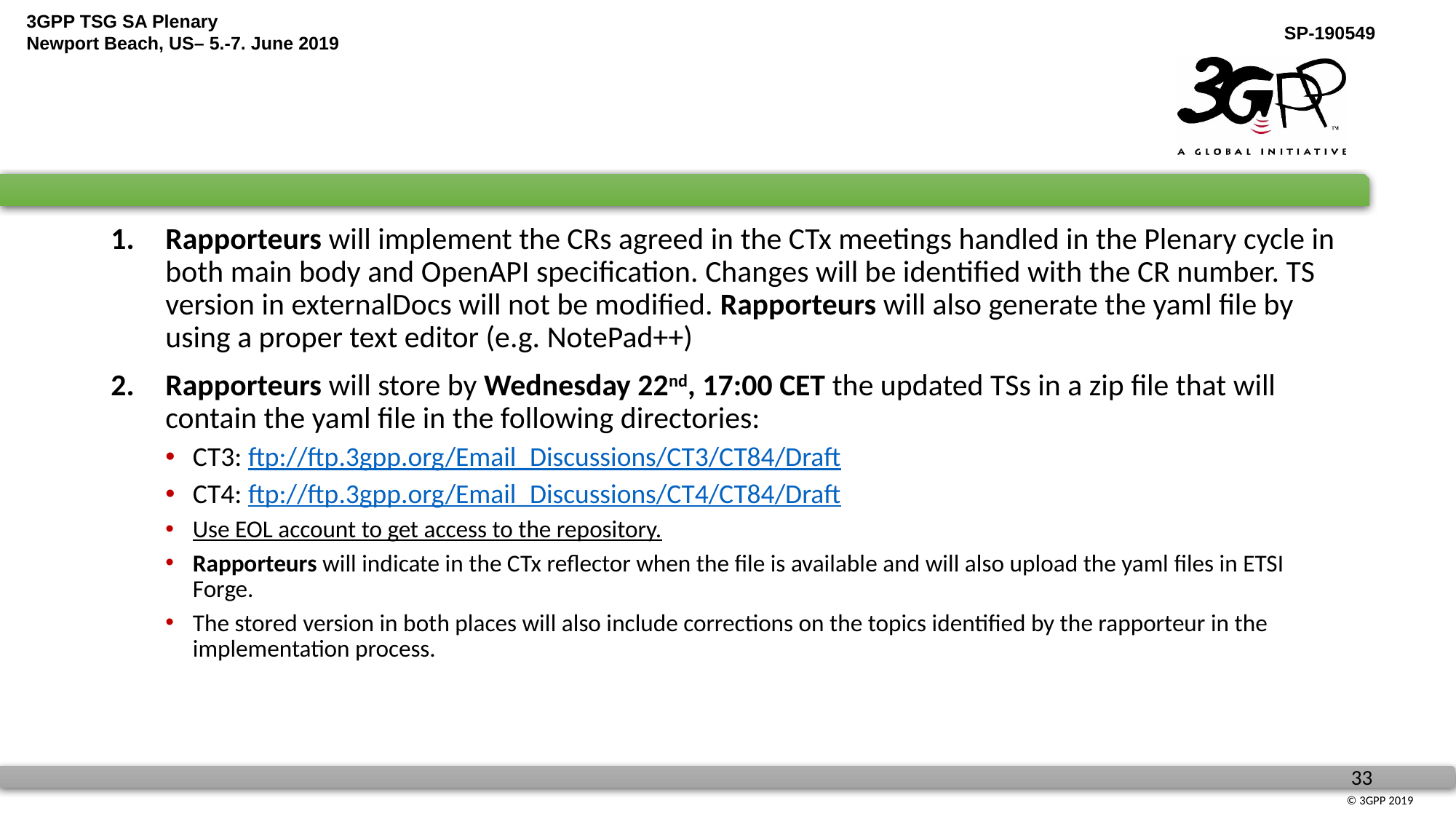

#
Rapporteurs will implement the CRs agreed in the CTx meetings handled in the Plenary cycle in both main body and OpenAPI specification. Changes will be identified with the CR number. TS version in externalDocs will not be modified. Rapporteurs will also generate the yaml file by using a proper text editor (e.g. NotePad++)
Rapporteurs will store by Wednesday 22nd, 17:00 CET the updated TSs in a zip file that will contain the yaml file in the following directories:
CT3: ftp://ftp.3gpp.org/Email_Discussions/CT3/CT84/Draft
CT4: ftp://ftp.3gpp.org/Email_Discussions/CT4/CT84/Draft
Use EOL account to get access to the repository.
Rapporteurs will indicate in the CTx reflector when the file is available and will also upload the yaml files in ETSI Forge.
The stored version in both places will also include corrections on the topics identified by the rapporteur in the implementation process.